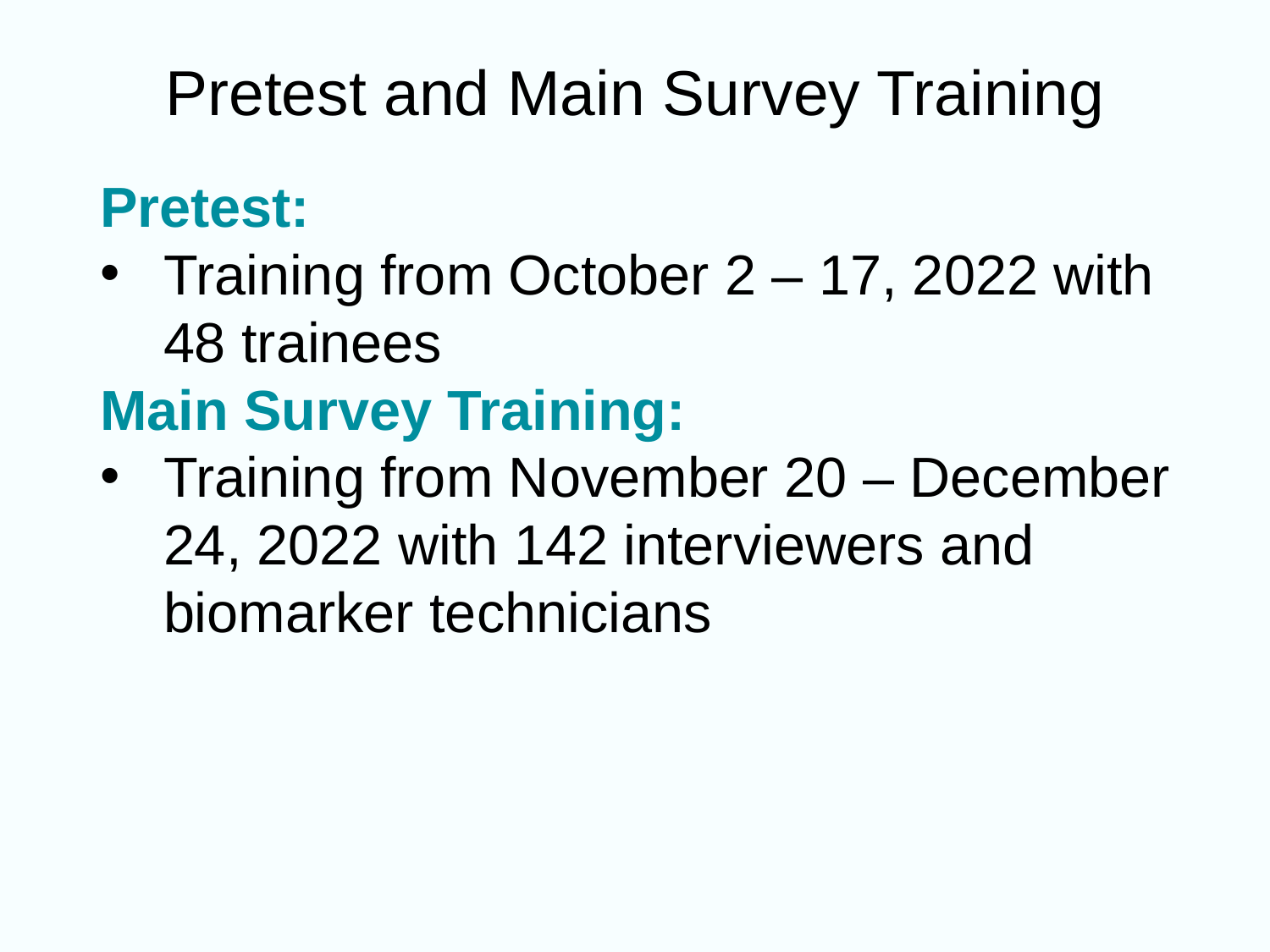

# Pretest and Main Survey Training
Pretest:
Training from October 2 – 17, 2022 with 48 trainees
Main Survey Training:
Training from November 20 – December 24, 2022 with 142 interviewers and biomarker technicians